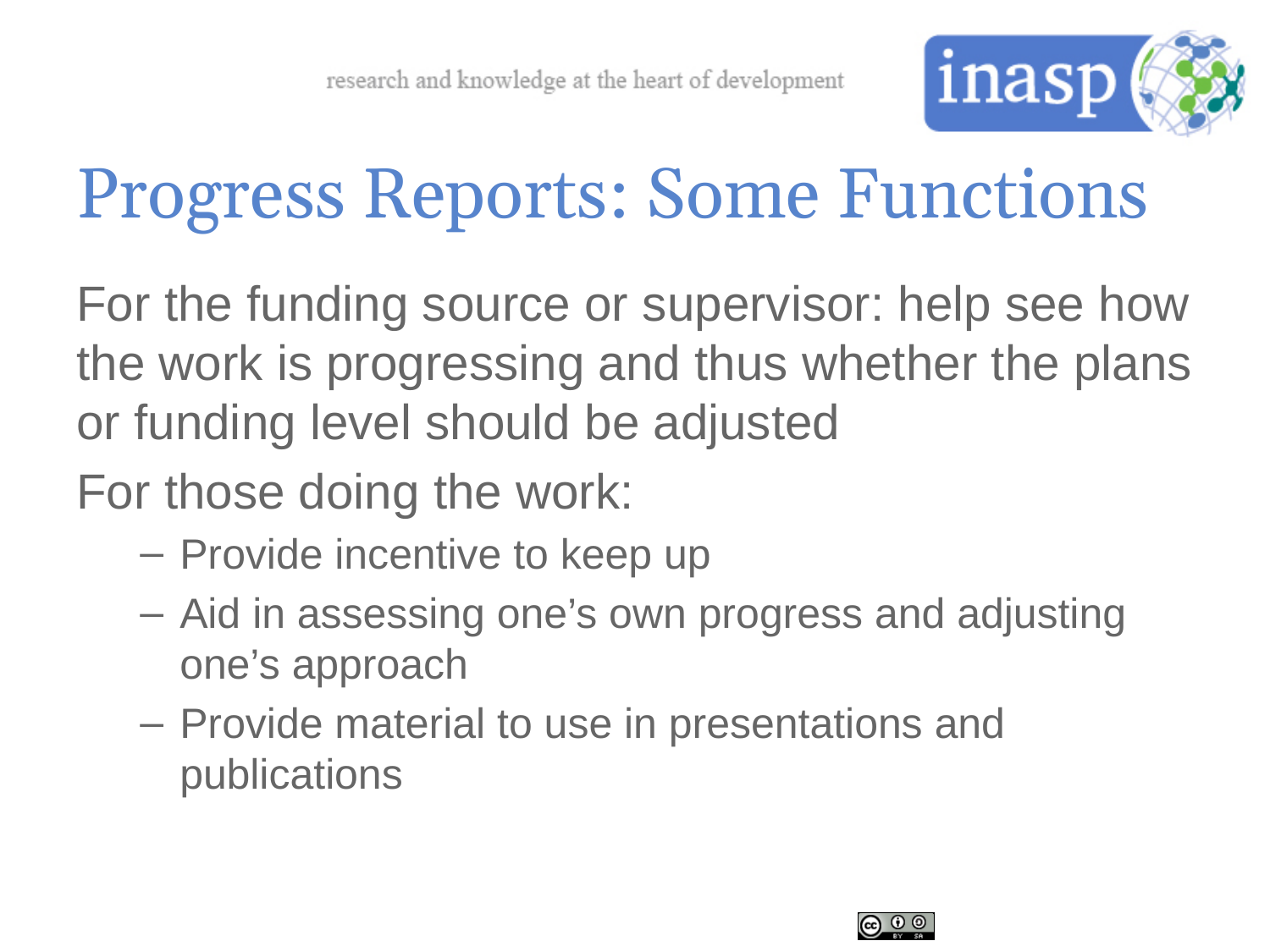

# Progress Reports: Some Functions
For the funding source or supervisor: help see how the work is progressing and thus whether the plans or funding level should be adjusted
For those doing the work:
Provide incentive to keep up
Aid in assessing one’s own progress and adjusting one’s approach
Provide material to use in presentations and publications